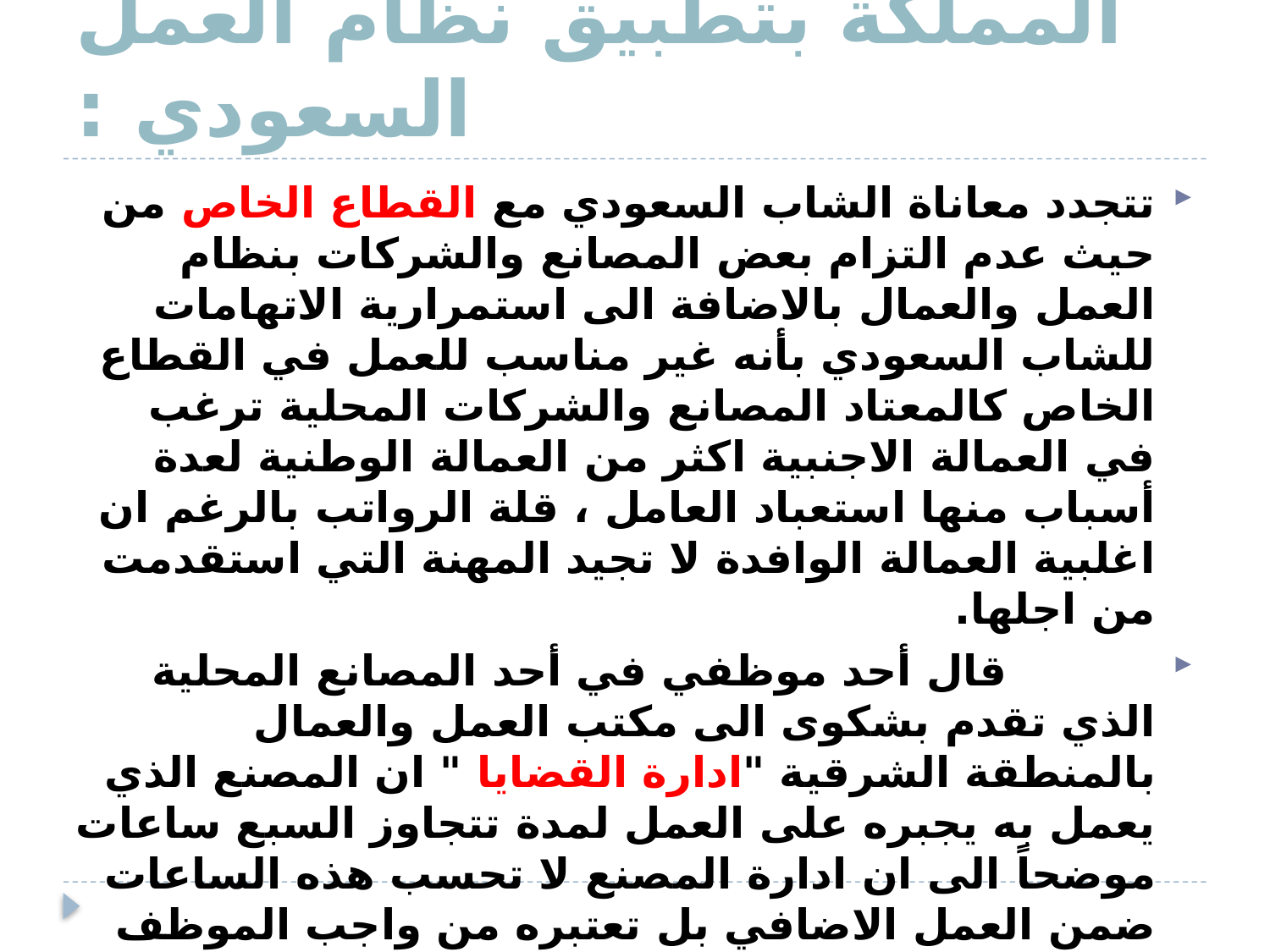

# مخالفة بعض القطاعات في المملكة بتطبيق نظام العمل السعودي :
تتجدد معاناة الشاب السعودي مع القطاع الخاص من حيث عدم التزام بعض المصانع والشركات بنظام العمل والعمال بالاضافة الى استمرارية الاتهامات للشاب السعودي بأنه غير مناسب للعمل في القطاع الخاص كالمعتاد المصانع والشركات المحلية ترغب في العمالة الاجنبية اكثر من العمالة الوطنية لعدة أسباب منها استعباد العامل ، قلة الرواتب بالرغم ان اغلبية العمالة الوافدة لا تجيد المهنة التي استقدمت من اجلها.
          قال أحد موظفي في أحد المصانع المحلية الذي تقدم بشكوى الى مكتب العمل والعمال بالمنطقة الشرقية "ادارة القضايا " ان المصنع الذي يعمل به يجبره على العمل لمدة تتجاوز السبع ساعات موضحاً الى ان ادارة المصنع لا تحسب هذه الساعات ضمن العمل الاضافي بل تعتبره من واجب الموظف بالرغم ان نظام العمل والعمال الجديد لا يجيز لأصحاب المصانع تشغيل العمالة اكثر من سبع ساعات.
ومع ذلك تزيد معاناة الموظف السعودي بعد ان يتقدم بشكوى الى مكتب العمل لا يلتزم صاحب العمل بالحضور بل يستمر في المماطلة وعدم الحضور الى الجلسات المحددة من ادارة القضايا بمكتب العمل.